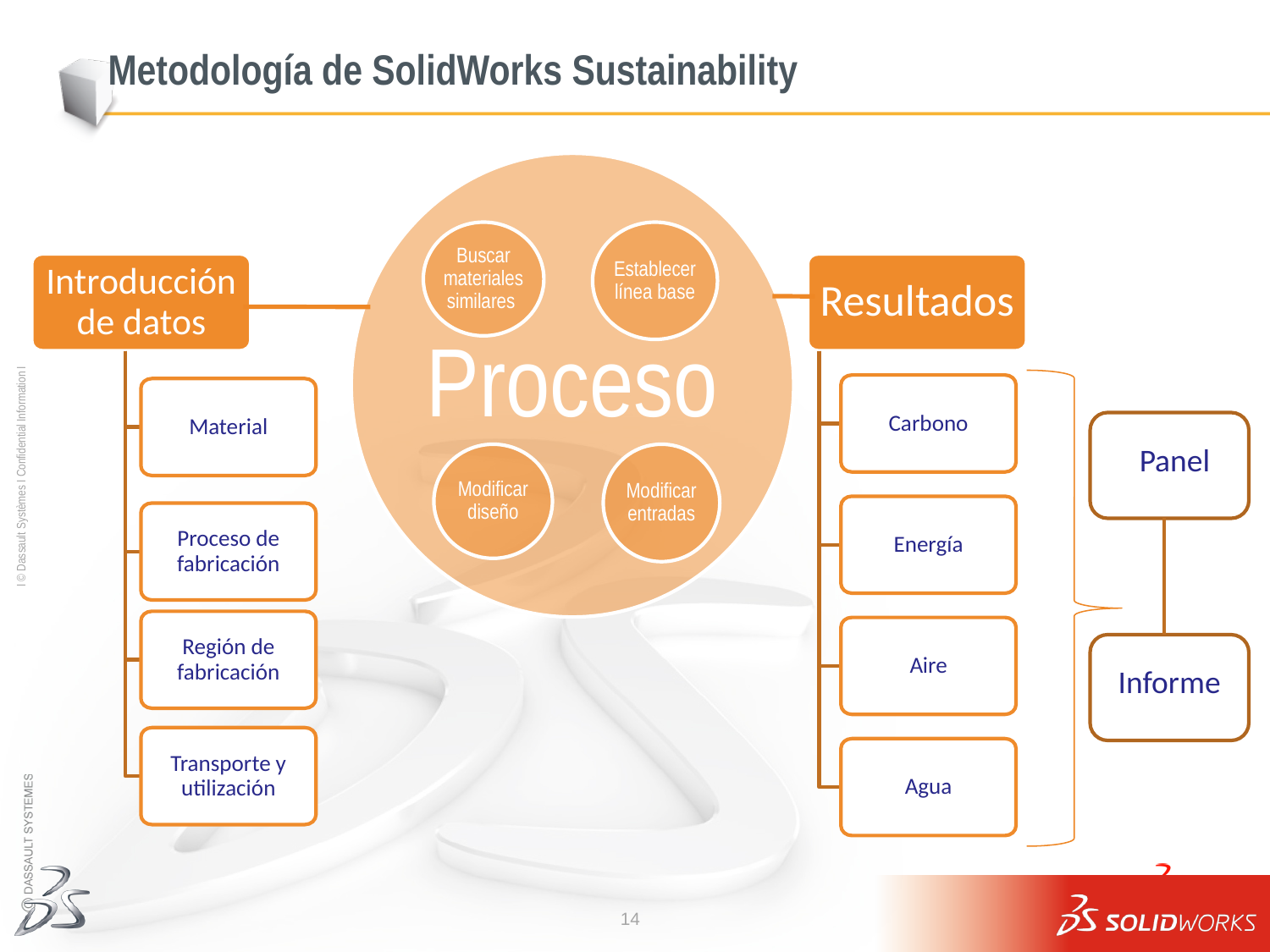

# Metodología de SolidWorks Sustainability
Proceso
Establecer línea base
Modificar entradas
Modificar diseño
Buscar materiales similares

Introducción de datos
Resultados

Carbono
Material
Energía
Proceso de fabricación
Región de fabricación
Aire
Transporte y utilización
Agua

Panel

Informe